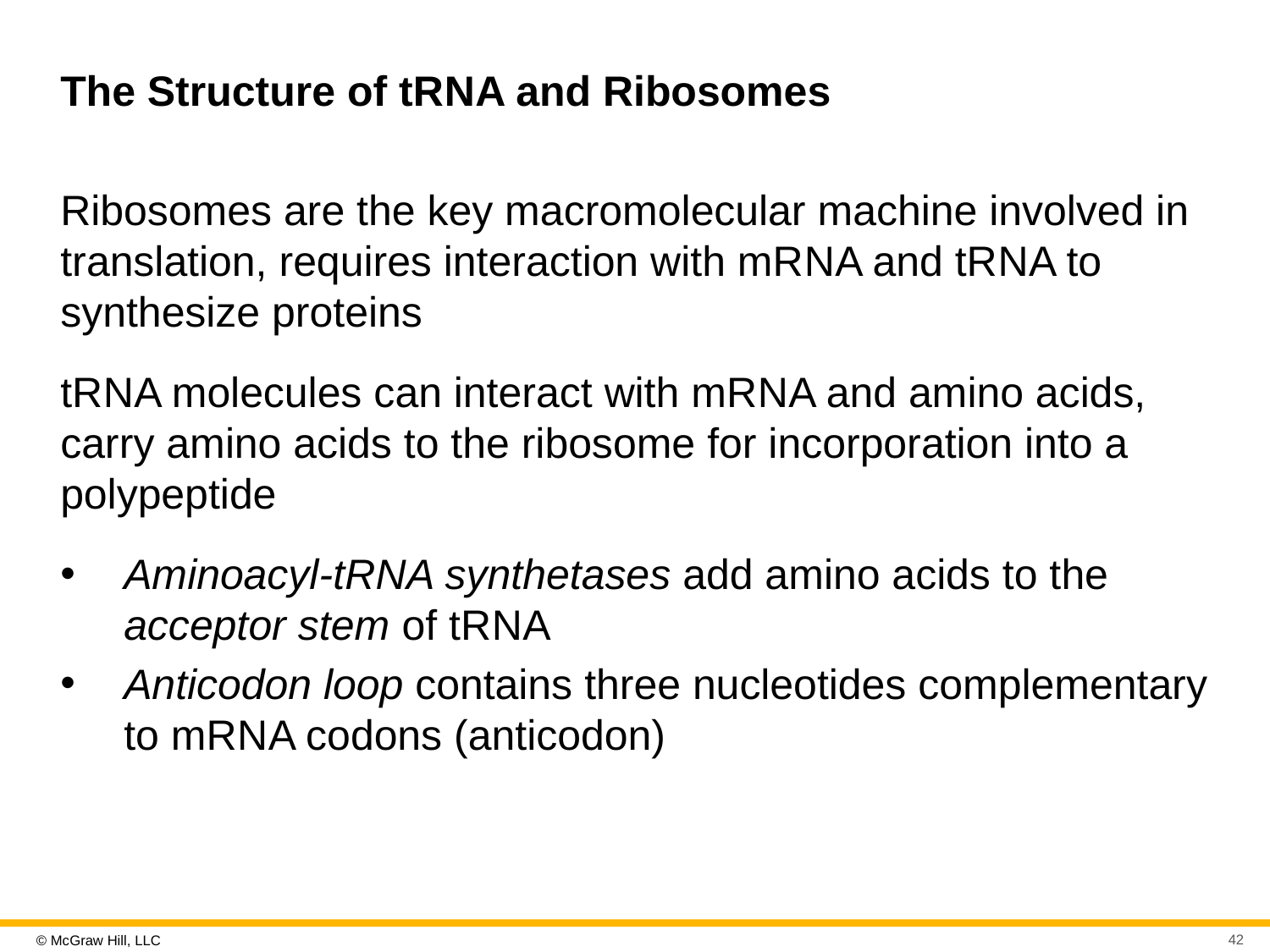

# The Structure of tR N A and Ribosomes
Ribosomes are the key macromolecular machine involved in translation, requires interaction with mR N A and tR N A to synthesize proteins
tR N A molecules can interact with mR N A and amino acids, carry amino acids to the ribosome for incorporation into a polypeptide
Aminoacyl-tR N A synthetases add amino acids to the acceptor stem of tR N A
Anticodon loop contains three nucleotides complementary to mR N A codons (anticodon)
42